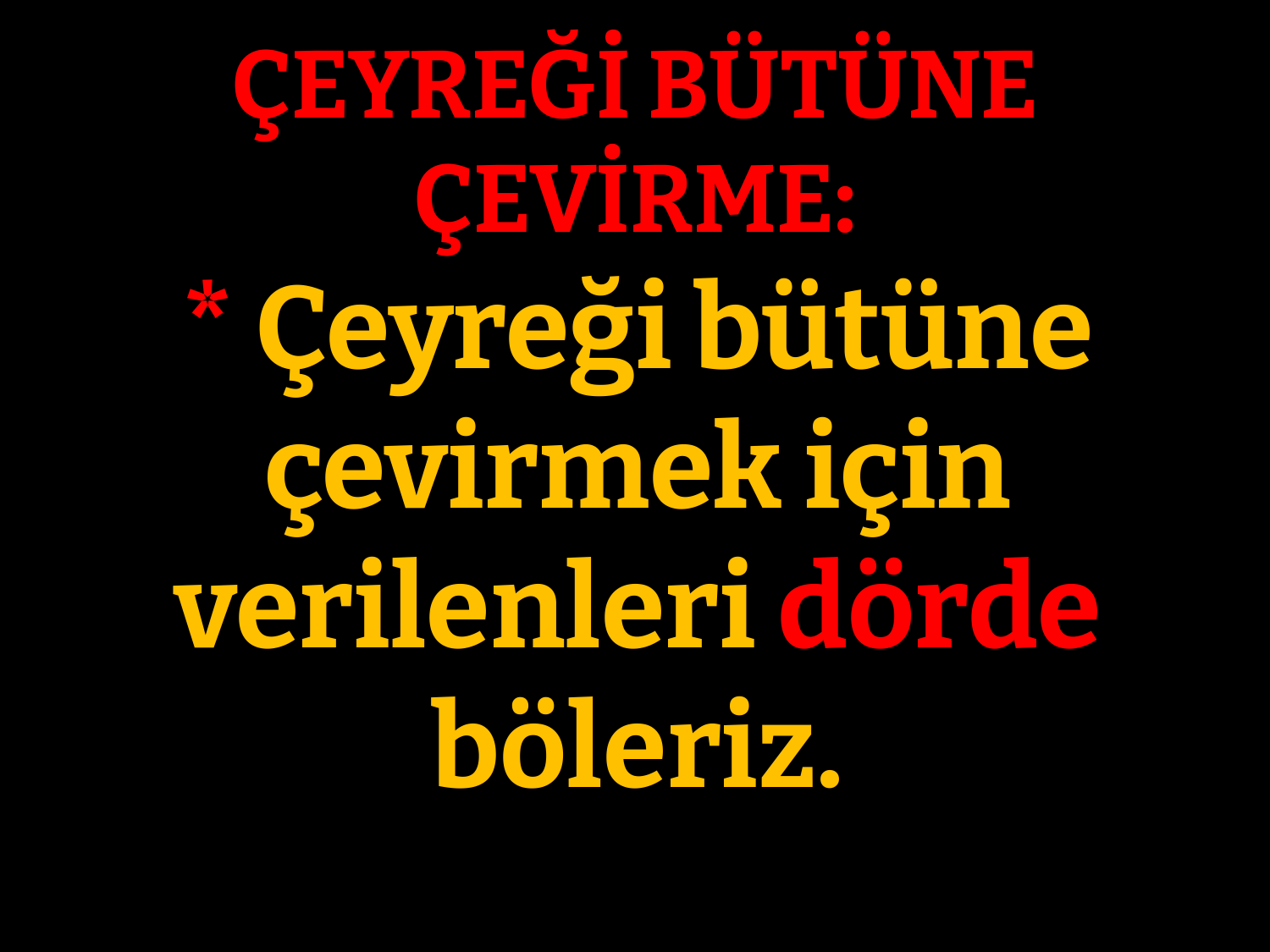

ÇEYREĞİ BÜTÜNE ÇEVİRME:
* Çeyreği bütüne çevirmek için verilenleri dörde böleriz.